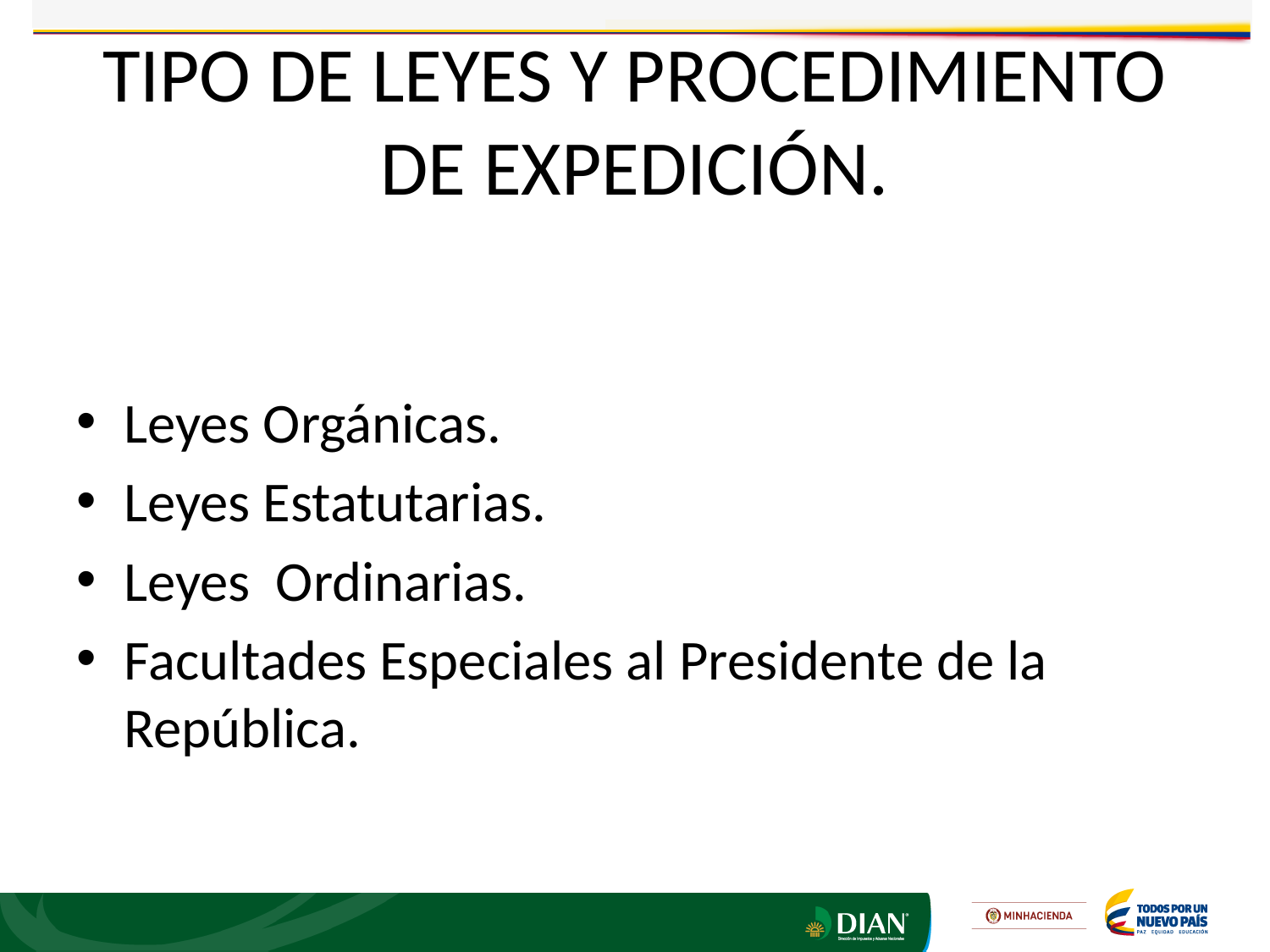

# TIPO DE LEYES Y PROCEDIMIENTO DE EXPEDICIÓN.

Leyes Orgánicas.
Leyes Estatutarias.
Leyes  Ordinarias.
Facultades Especiales al Presidente de la República.